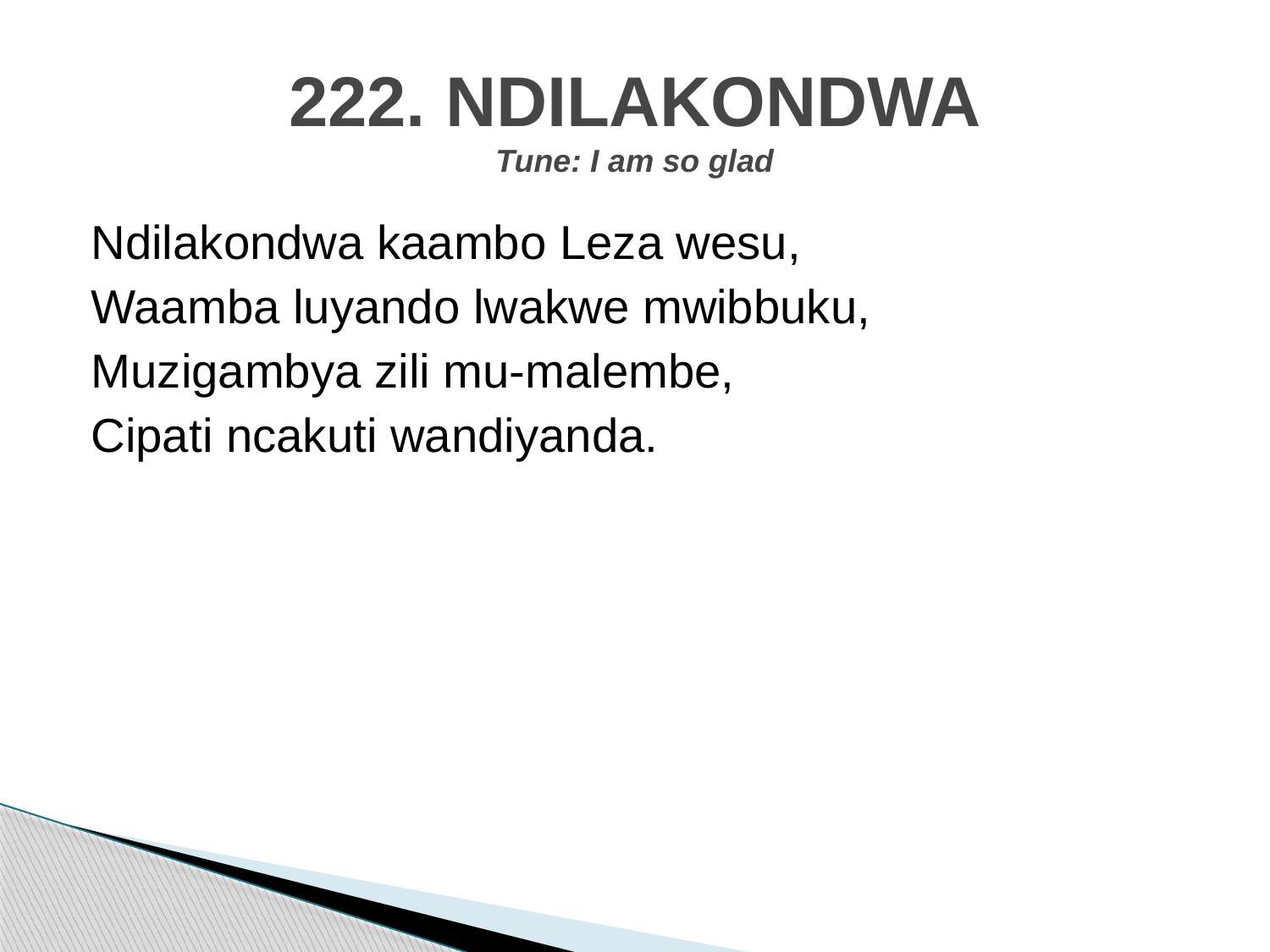

# 222. NDILAKONDWA Tune: I am so glad
Ndilakondwa kaambo Leza wesu,
Waamba luyando lwakwe mwibbuku,
Muzigambya zili mu-malembe,
Cipati ncakuti wandiyanda.